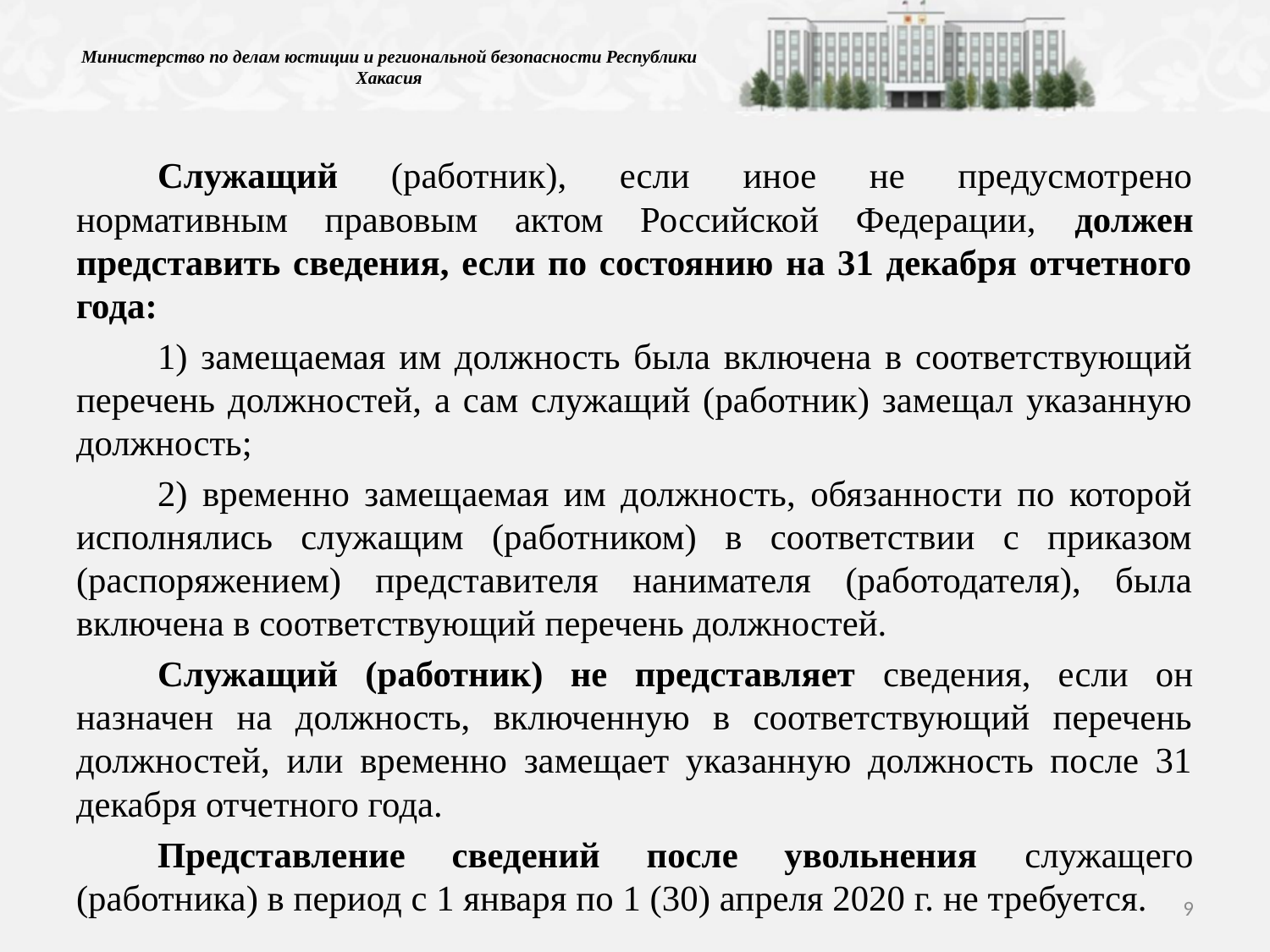

# Министерство по делам юстиции и региональной безопасности Республики Хакасия
	Служащий (работник), если иное не предусмотрено нормативным правовым актом Российской Федерации, должен представить сведения, если по состоянию на 31 декабря отчетного года:
	1) замещаемая им должность была включена в соответствующий перечень должностей, а сам служащий (работник) замещал указанную должность;
	2) временно замещаемая им должность, обязанности по которой исполнялись служащим (работником) в соответствии с приказом (распоряжением) представителя нанимателя (работодателя), была включена в соответствующий перечень должностей.
	Служащий (работник) не представляет сведения, если он назначен на должность, включенную в соответствующий перечень должностей, или временно замещает указанную должность после 31 декабря отчетного года.
	Представление сведений после увольнения служащего (работника) в период с 1 января по 1 (30) апреля 2020 г. не требуется.

9